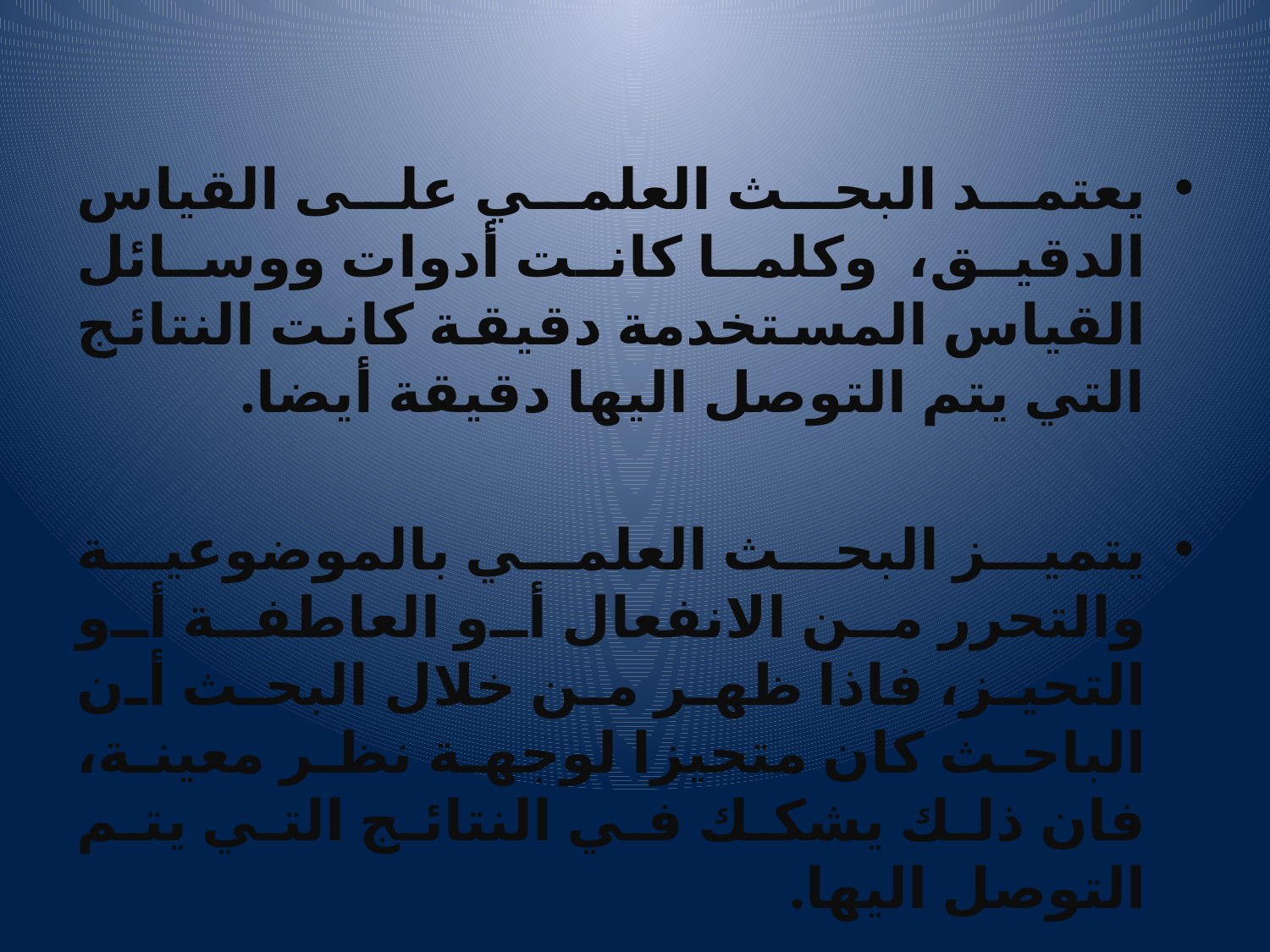

#
يعتمد البحث العلمي على القياس الدقيق،  وكلما كانت أدوات ووسائل القياس المستخدمة دقيقة كانت النتائج التي يتم التوصل اليها دقيقة أيضا.

يتميز البحث العلمي بالموضوعية والتحرر من الانفعال أو العاطفة أو التحيز، فاذا ظهر من خلال البحث أن الباحث كان متحيزا لوجهة نظر معينة، فان ذلك يشكك في النتائج التي يتم التوصل اليها.